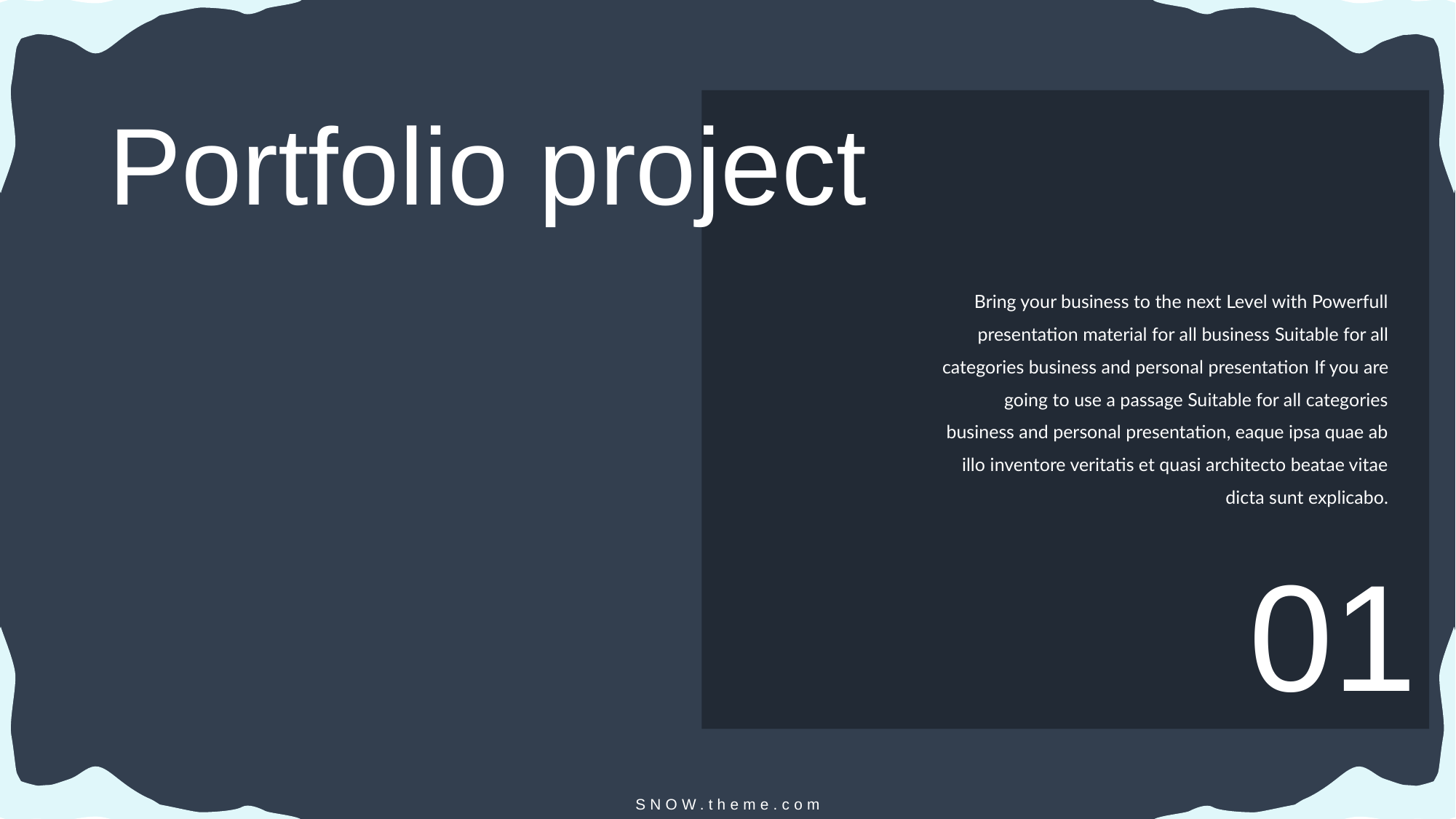

Portfolio project

Bring your business to the next Level with Powerfull presentation material for all business Suitable for all categories business and personal presentation If you are going to use a passage Suitable for all categories business and personal presentation, eaque ipsa quae ab illo inventore veritatis et quasi architecto beatae vitae dicta sunt explicabo.
01